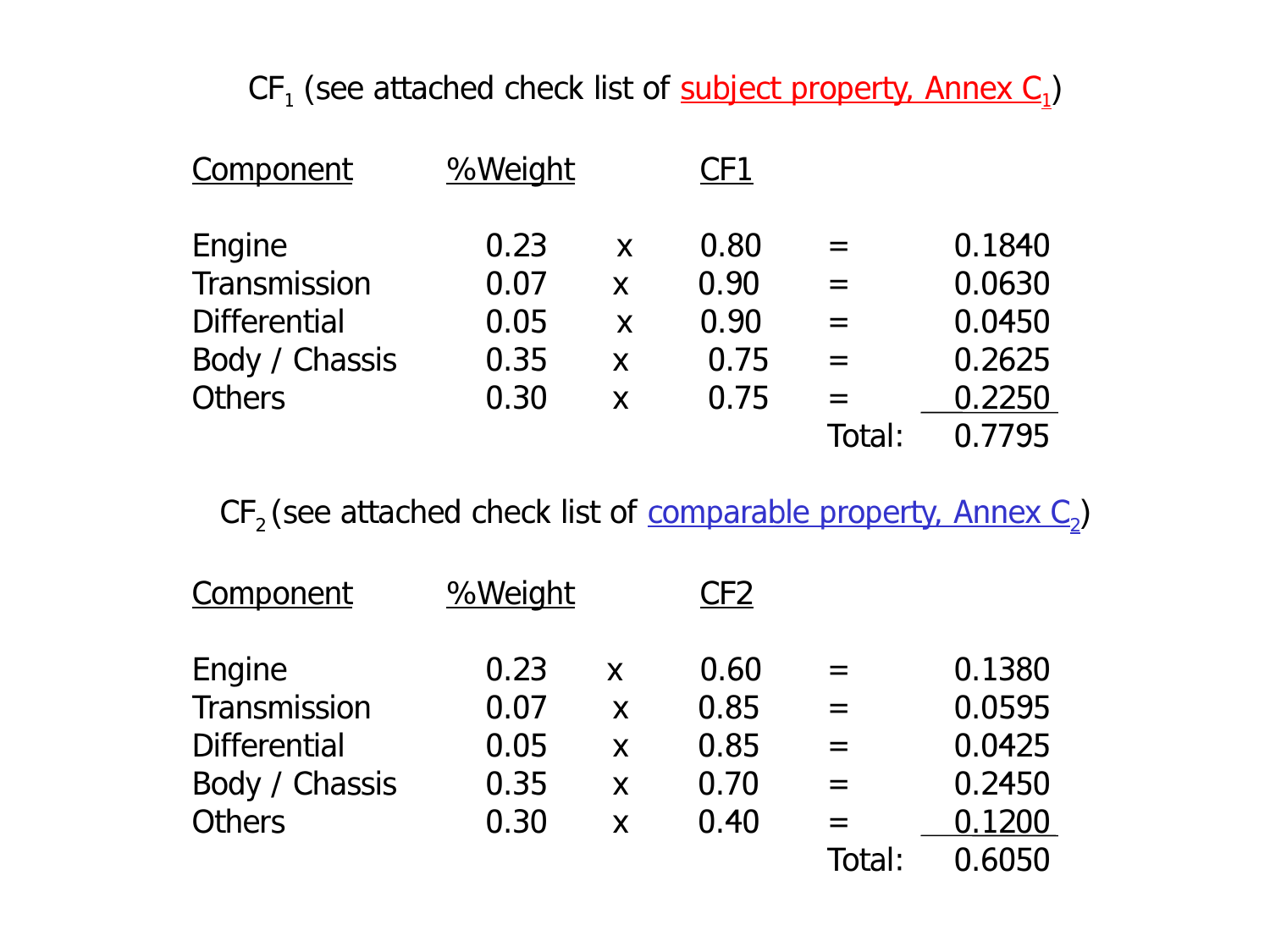

CF1 (see attached check list of subject property, Annex C1)

Component 	%Weight	CF1

Engine		    0.23       x	0.80	=	0.1840
Transmission	    0.07	    x       0.90	=	0.0630
Differential	    0.05       x	0.90	=	0.0450
Body / Chassis	    0.35	    x        0.75	=	0.2625
Others		    0.30	    x        0.75	=	0.2250
					Total:	0.7795

CF2 (see attached check list of comparable property, Annex C2)

Component 	%Weight	CF2

Engine		    0.23      x	0.60	=	0.1380
Transmission	    0.07	    x       0.85	=	0.0595
Differential	    0.05	    x       0.85	=	0.0425
Body / Chassis	    0.35	    x       0.70	=	0.2450
Others		    0.30	    x       0.40	=	0.1200
					Total:	0.6050